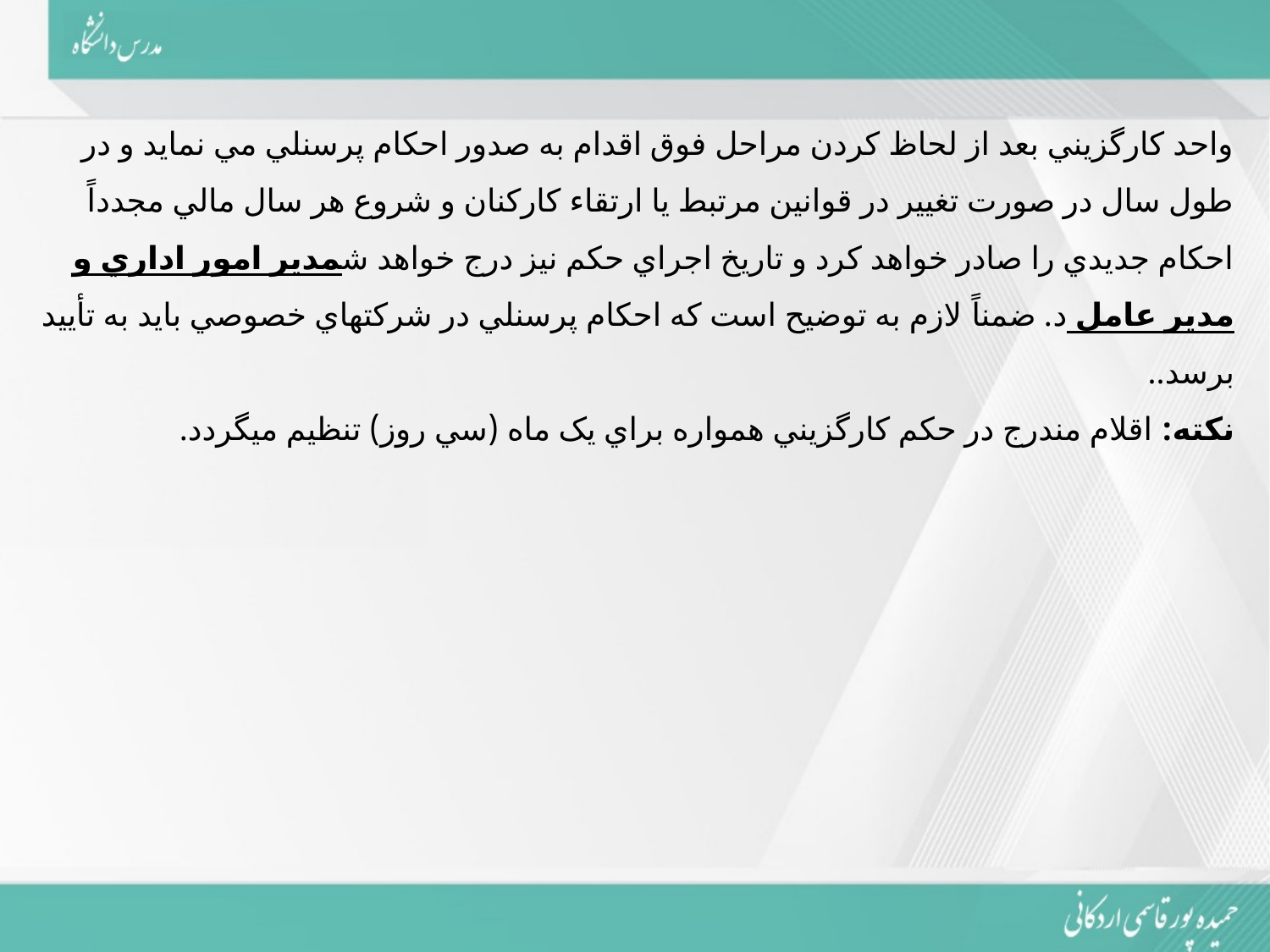

واحد کارگزيني بعد از لحاظ کردن مراحل فوق اقدام به صدور احکام پرسنلي مي نمايد و در طول سال در صورت تغيير در قوانين مرتبط يا ارتقاء کارکنان و شروع هر سال مالي مجدداً احکام جديدي را صادر خواهد کرد و تاريخ اجراي حکم نيز درج خواهد شمدير امور اداري و مدير عامل د. ضمناً لازم به توضيح است که احکام پرسنلي در شرکتهاي خصوصي بايد به تأييد برسد..
نکته: اقلام مندرج در حکم کارگزيني همواره براي يک ماه (سي روز) تنظيم مي­گردد.